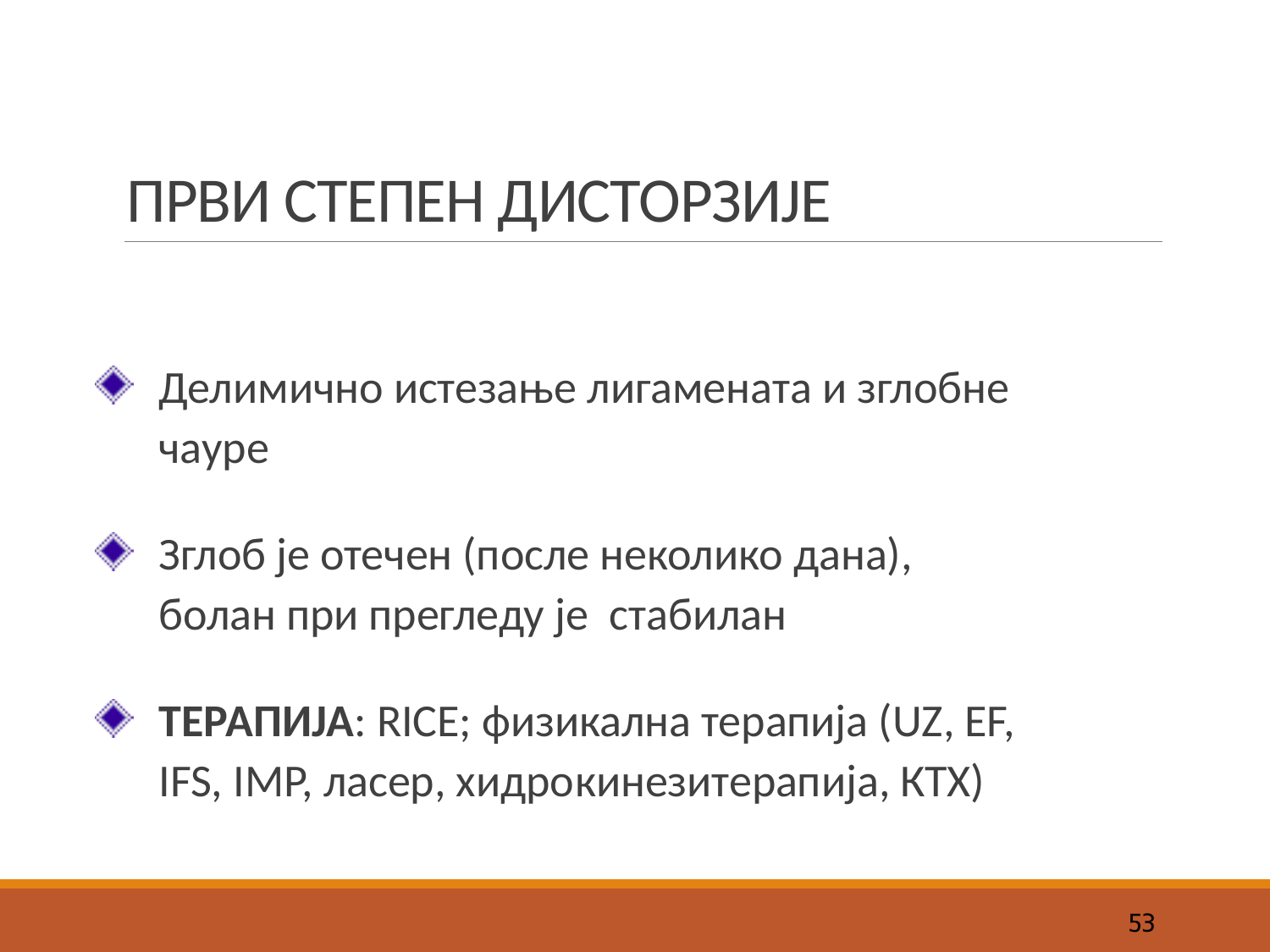

# ПРВИ СТЕПЕН ДИСТОРЗИЈЕ

Делимично истезање лигамената и зглобне чауре
Зглоб је отечен (после неколико дана), болан при прегледу је  стабилан
ТЕРАПИЈА: RICE; физикална терапија (UZ, EF, IFS, IMP, ласер, хидрокинезитерапија, КТХ)

53